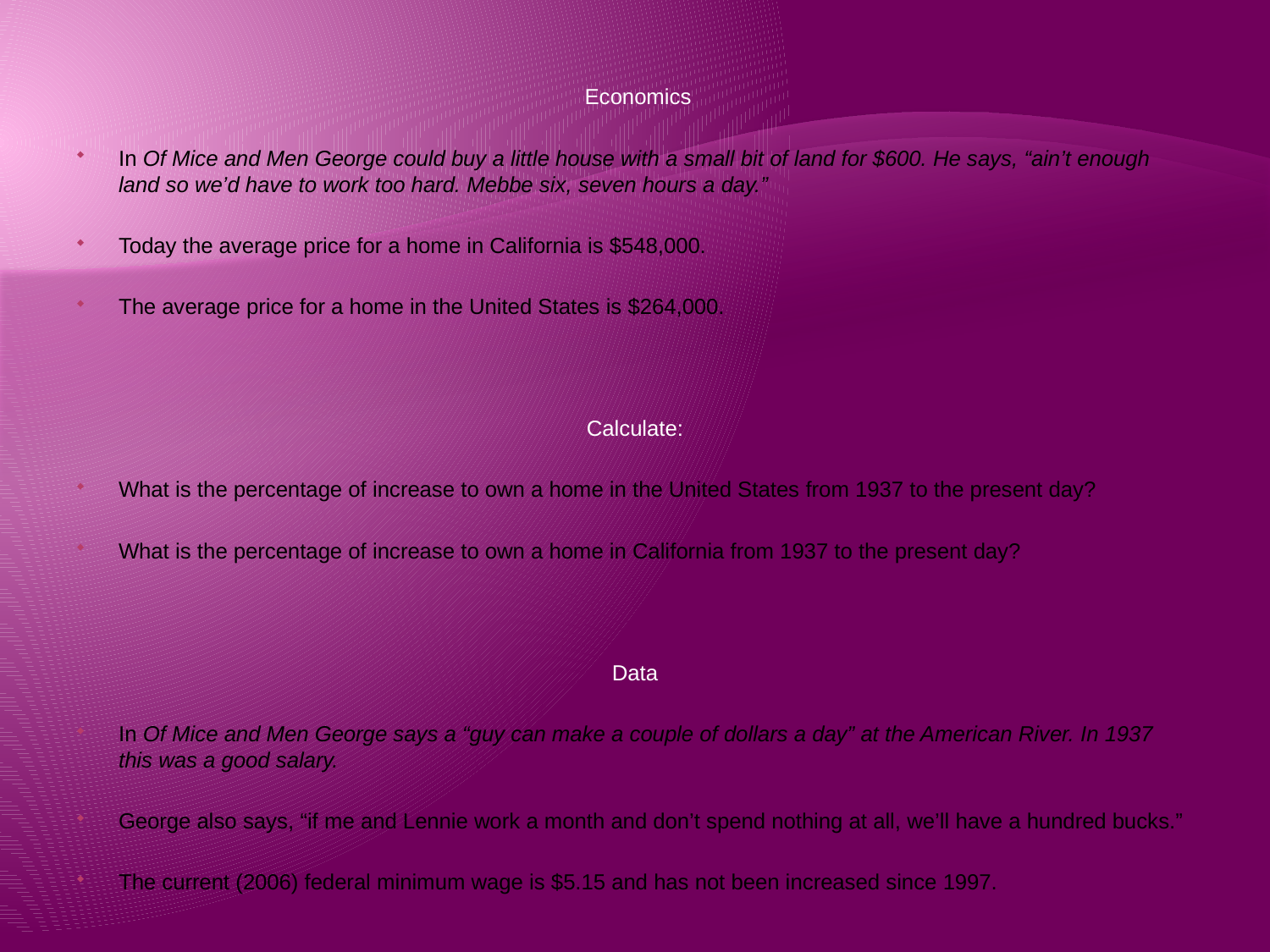

Economics

In Of Mice and Men George could buy a little house with a small bit of land for $600. He says, “ain’t enough land so we’d have to work too hard. Mebbe six, seven hours a day.”

Today the average price for a home in California is $548,000.

The average price for a home in the United States is $264,000.

Calculate:

What is the percentage of increase to own a home in the United States from 1937 to the present day?

What is the percentage of increase to own a home in California from 1937 to the present day?

Data

In Of Mice and Men George says a “guy can make a couple of dollars a day” at the American River. In 1937 this was a good salary.

George also says, “if me and Lennie work a month and don’t spend nothing at all, we’ll have a hundred bucks.”

The current (2006) federal minimum wage is $5.15 and has not been increased since 1997.